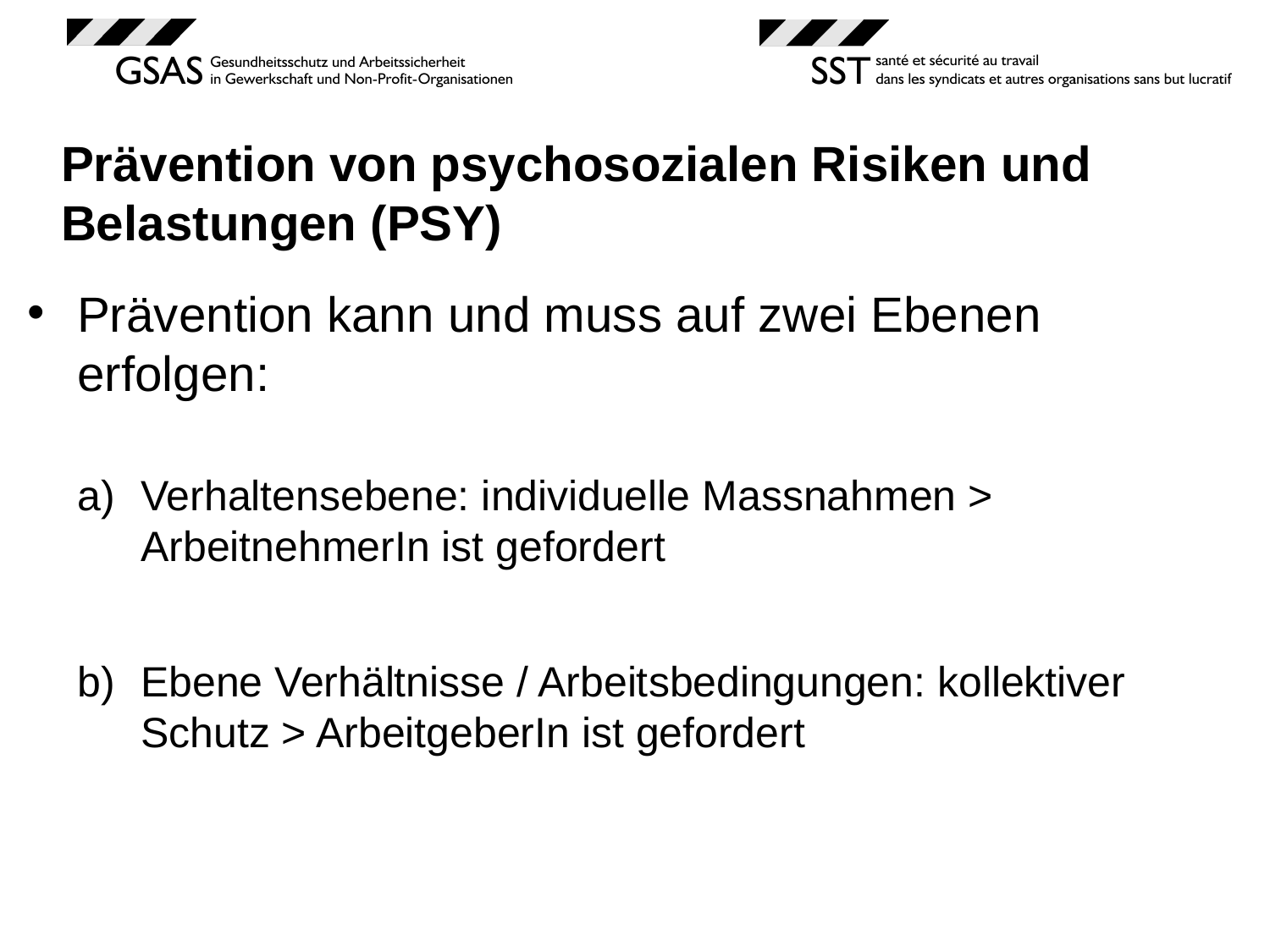

# Prävention von psychosozialen Risiken und Belastungen (PSY)
Prävention kann und muss auf zwei Ebenen erfolgen:
Verhaltensebene: individuelle Massnahmen > ArbeitnehmerIn ist gefordert

Ebene Verhältnisse / Arbeitsbedingungen: kollektiver Schutz > ArbeitgeberIn ist gefordert